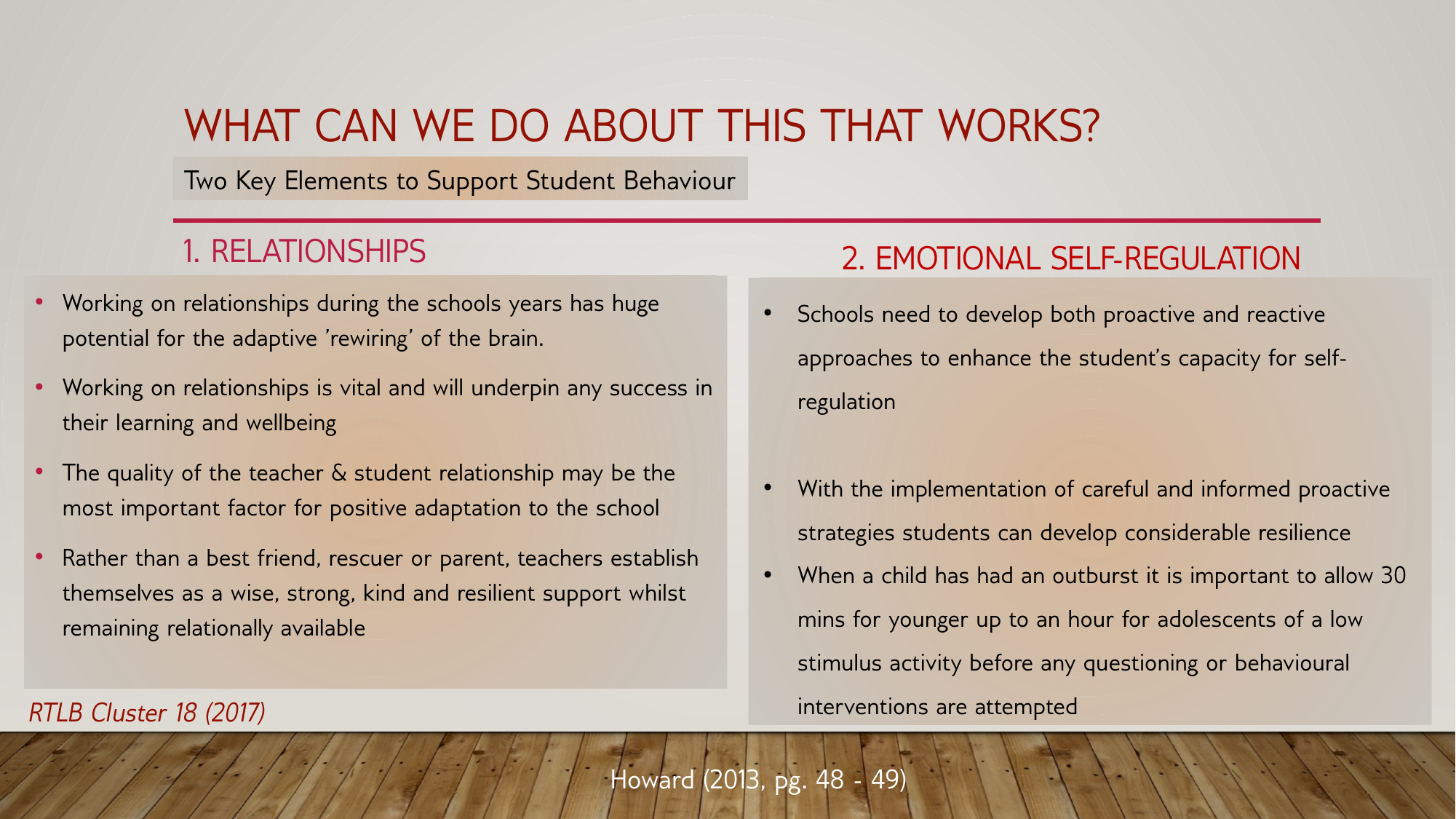

# What can we do about this that works?
Two Key Elements to Support Student Behaviour
1. relationships
2. EMOTIONAL SELF-REGULATION
Working on relationships during the schools years has huge potential for the adaptive ’rewiring’ of the brain.
Working on relationships is vital and will underpin any success in their learning and wellbeing
The quality of the teacher & student relationship may be the most important factor for positive adaptation to the school
Rather than a best friend, rescuer or parent, teachers establish themselves as a wise, strong, kind and resilient support whilst remaining relationally available
Schools need to develop both proactive and reactive approaches to enhance the student’s capacity for self-regulation
With the implementation of careful and informed proactive strategies students can develop considerable resilience
When a child has had an outburst it is important to allow 30 mins for younger up to an hour for adolescents of a low stimulus activity before any questioning or behavioural interventions are attempted
RTLB Cluster 18 (2017)
Howard (2013, pg. 48 - 49)